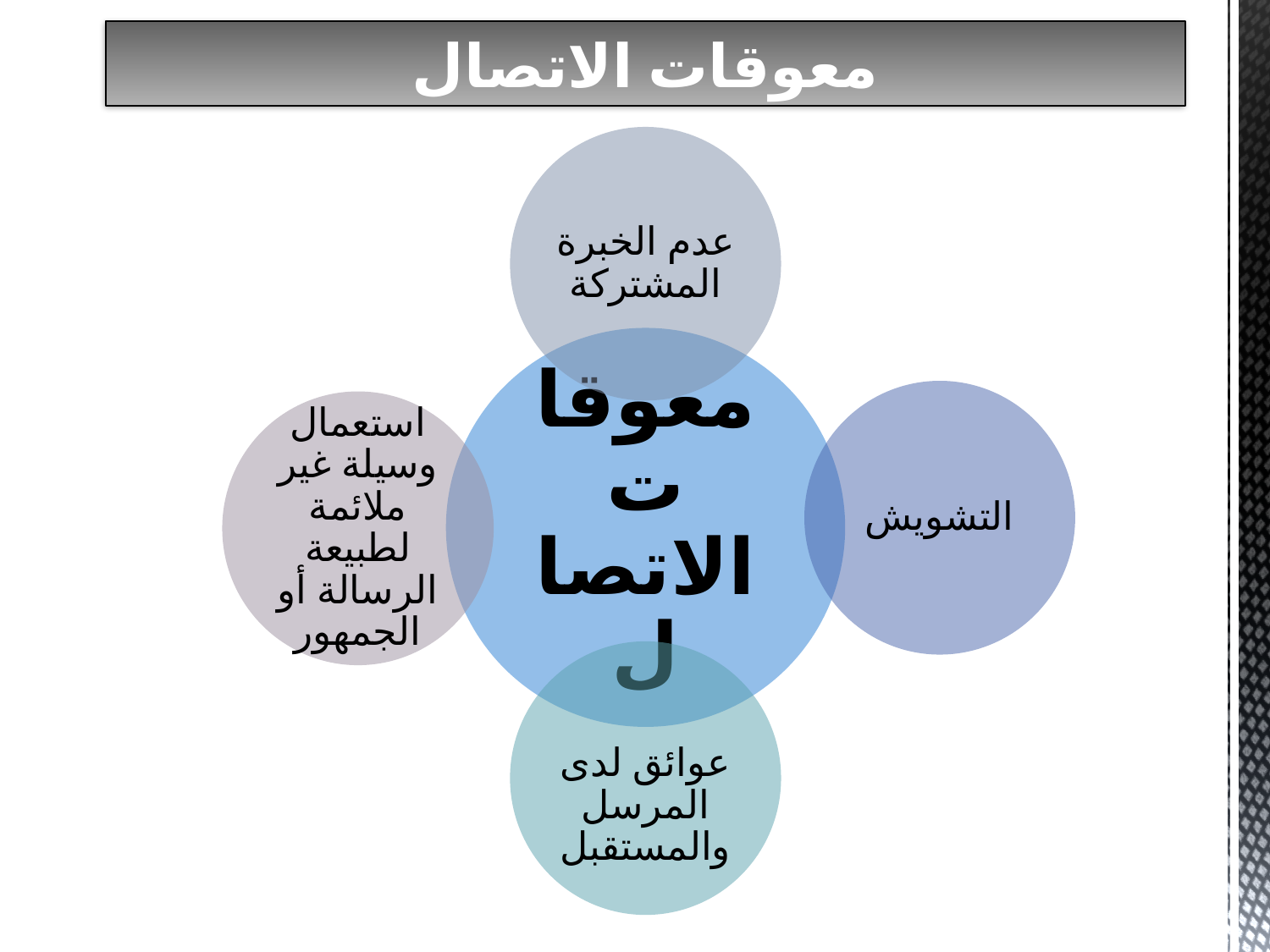

معوقات الاتصال
معوقات الاتصال
عدم الخبرة المشتركة
التشويش

عوائق لدى المرسل والمستقبل
استعمال وسيلة غير ملائمة لطبيعة الرسالة أو الجمهور